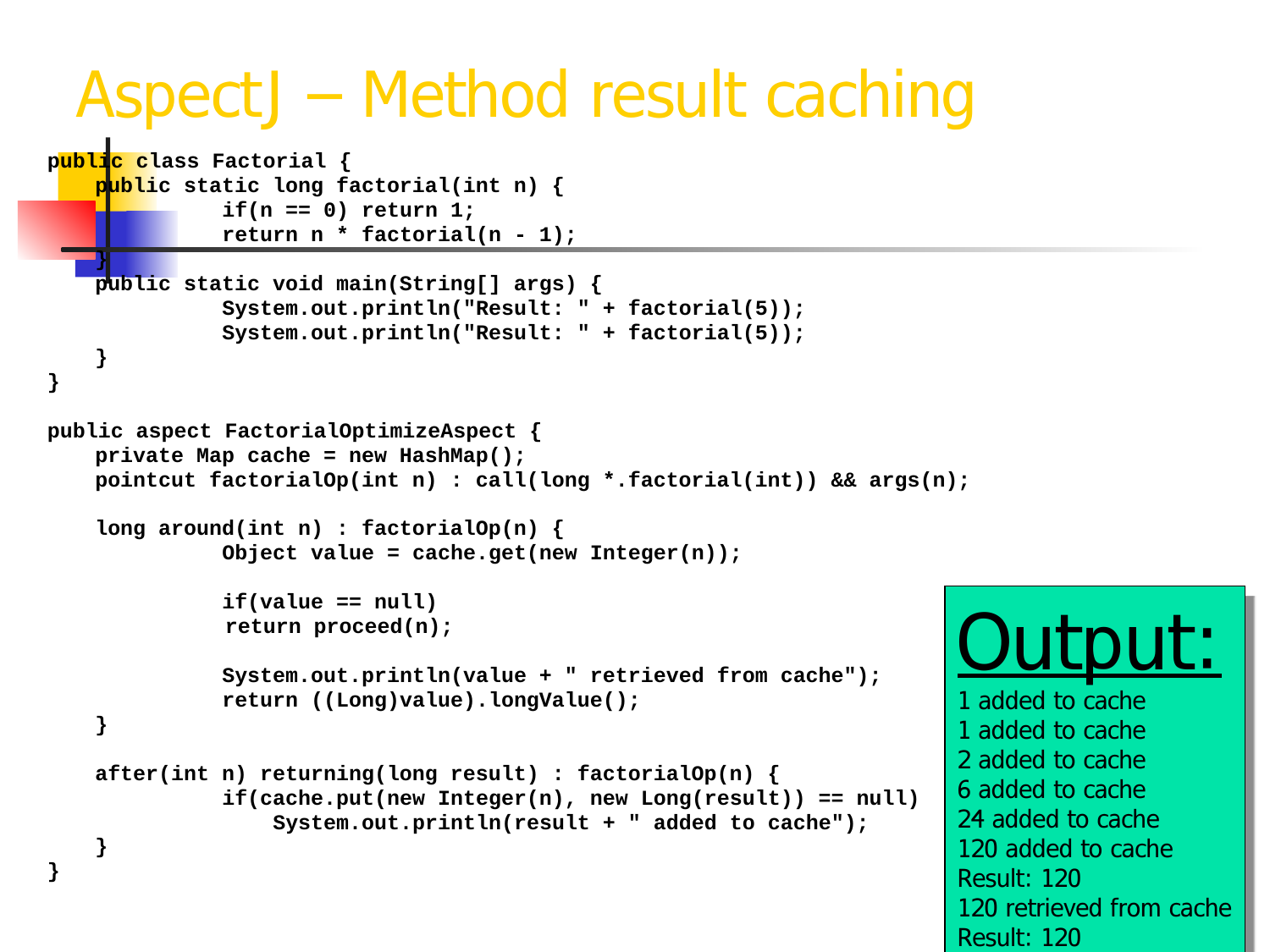

# AspectJ – Method result caching

public class Factorial {
	public static long factorial(int n) {
		if(n == 0) return 1;
		return n * factorial(n - 1);
	}
	public static void main(String[] args) {
		System.out.println("Result: " + factorial(5));
		System.out.println("Result: " + factorial(5));
	}
}

public aspect FactorialOptimizeAspect {
	private Map cache = new HashMap();
	pointcut factorialOp(int n) : call(long *.factorial(int)) && args(n);

	long around(int n) : factorialOp(n) {
		Object value = cache.get(new Integer(n));

		if(value == null)
              return proceed(n);

		System.out.println(value + " retrieved from cache");
		return ((Long)value).longValue();
	}

	after(int n) returning(long result) : factorialOp(n) {
		if(cache.put(new Integer(n), new Long(result)) == null)
		    System.out.println(result + " added to cache");
	}
}
Output:
1 added to cache
1 added to cache
2 added to cache
6 added to cache
24 added to cache
120 added to cache
Result: 120
120 retrieved from cache
Result: 120